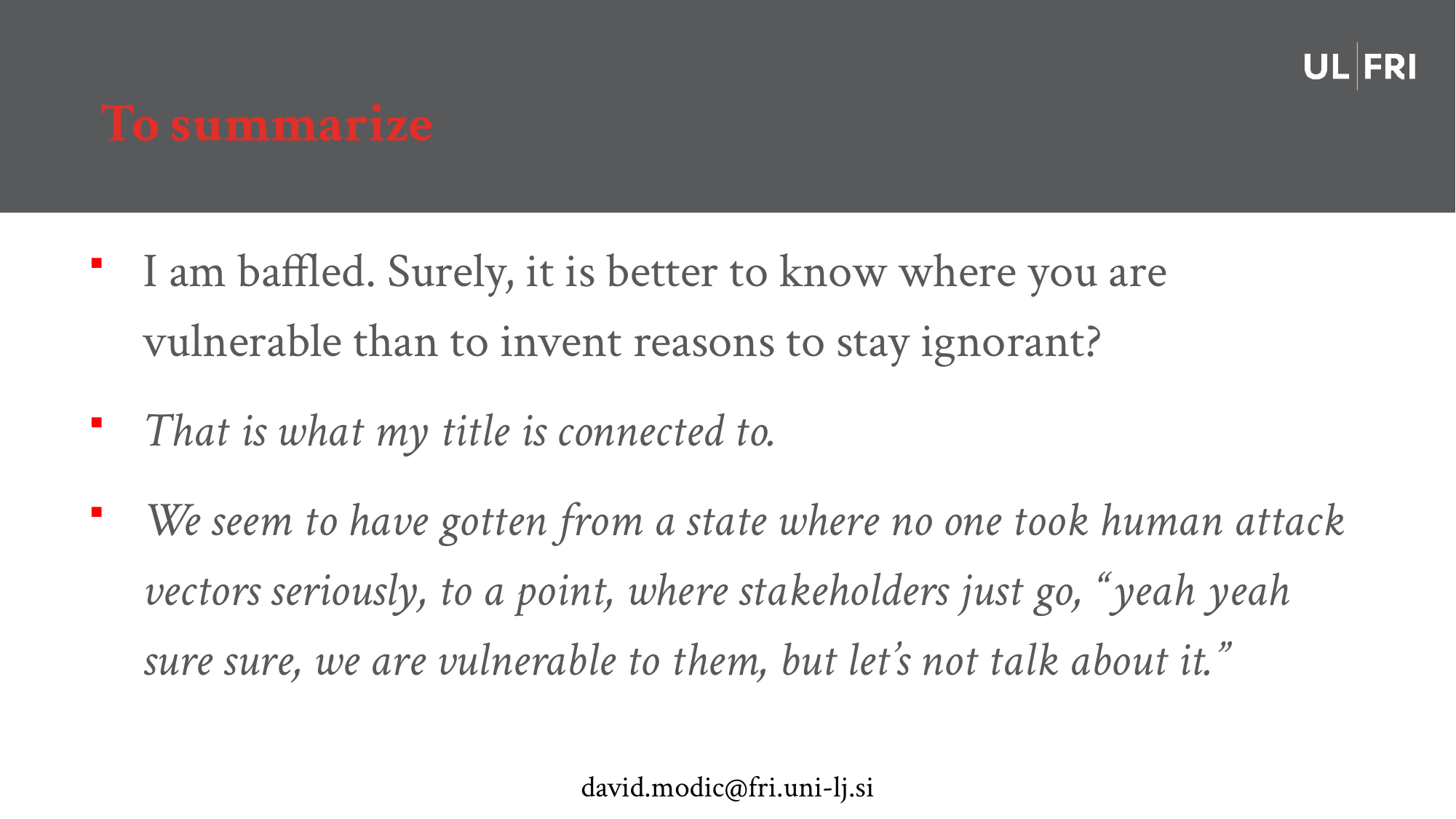

# To summarize
I am baffled. Surely, it is better to know where you are vulnerable than to invent reasons to stay ignorant?
That is what my title is connected to.
We seem to have gotten from a state where no one took human attack vectors seriously, to a point, where stakeholders just go, “yeah yeah sure sure, we are vulnerable to them, but let’s not talk about it.”

14
david.modic@fri.uni-lj.si